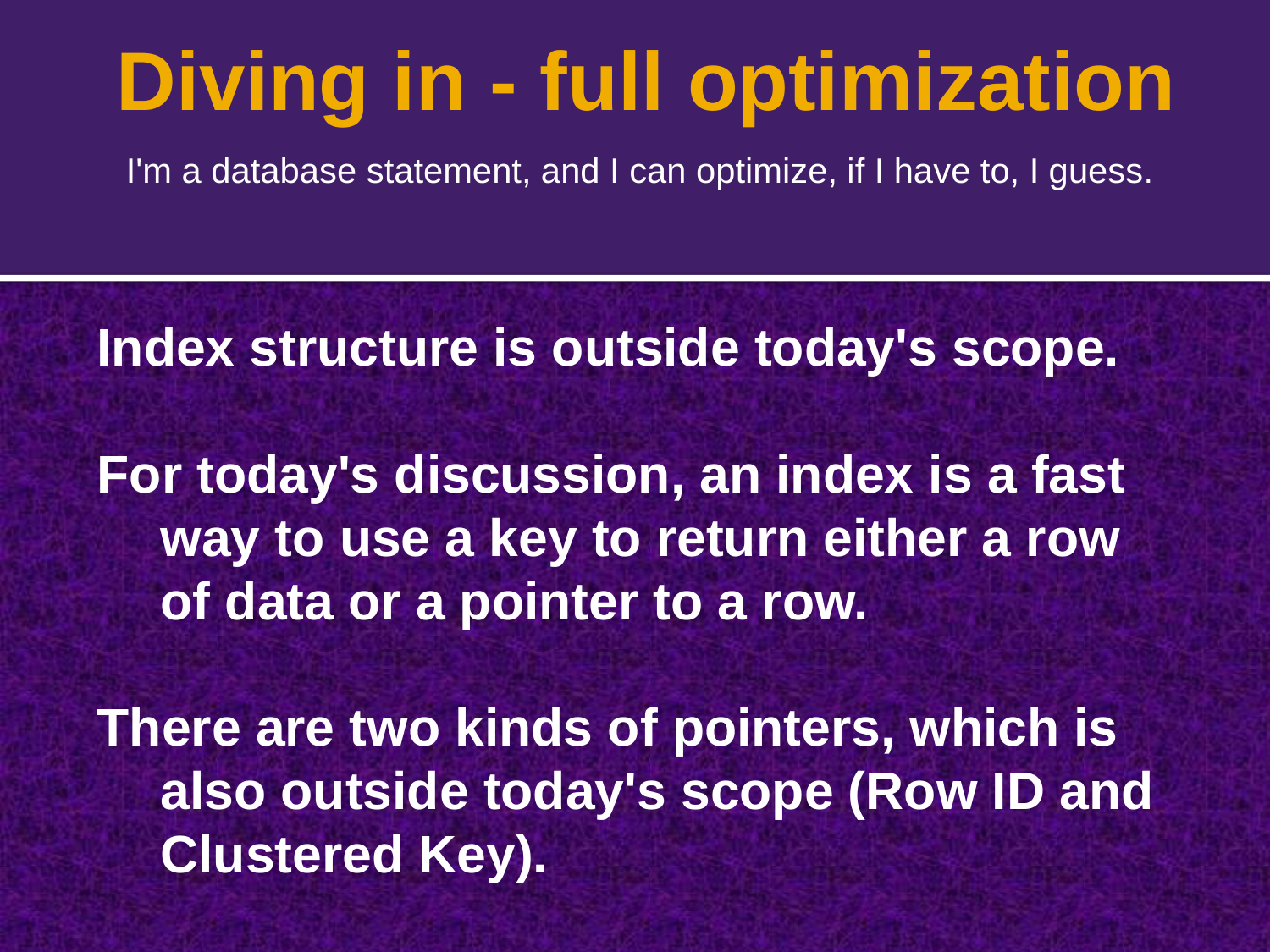

# Diving in - full optimization
I'm a database statement, and I can optimize, if I have to, I guess.
Index structure is outside today's scope.

For today's discussion, an index is a fast way to use a key to return either a row of data or a pointer to a row.

There are two kinds of pointers, which is also outside today's scope (Row ID and Clustered Key).